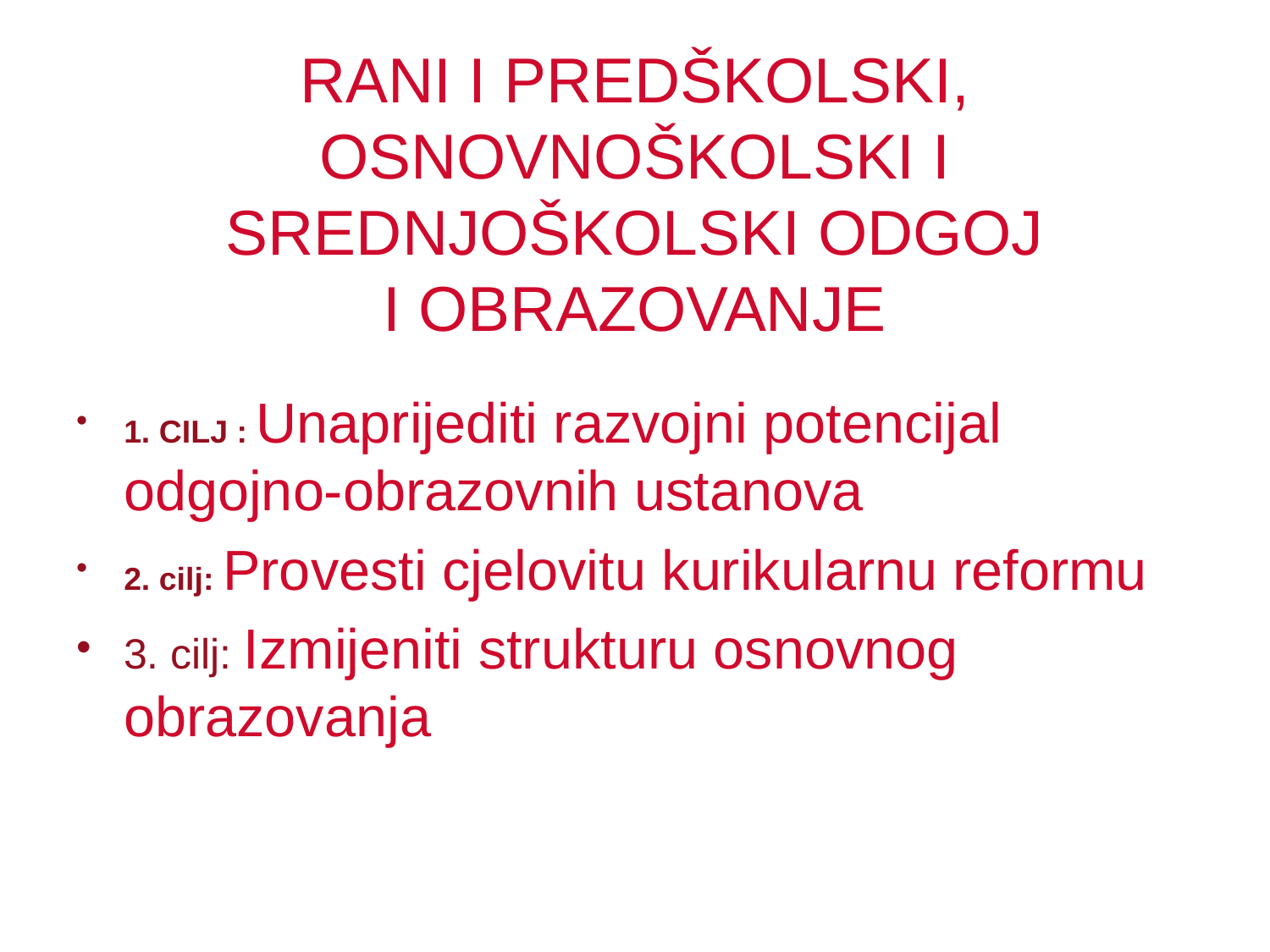

# RANI I PREDŠKOLSKI, OSNOVNOŠKOLSKI I SREDNJOŠKOLSKI ODGOJ I OBRAZOVANJE

1. CILJ : Unaprijediti razvojni potencijal odgojno-obrazovnih ustanova
2. cilj: Provesti cjelovitu kurikularnu reformu
3. cilj: Izmijeniti strukturu osnovnog obrazovanja